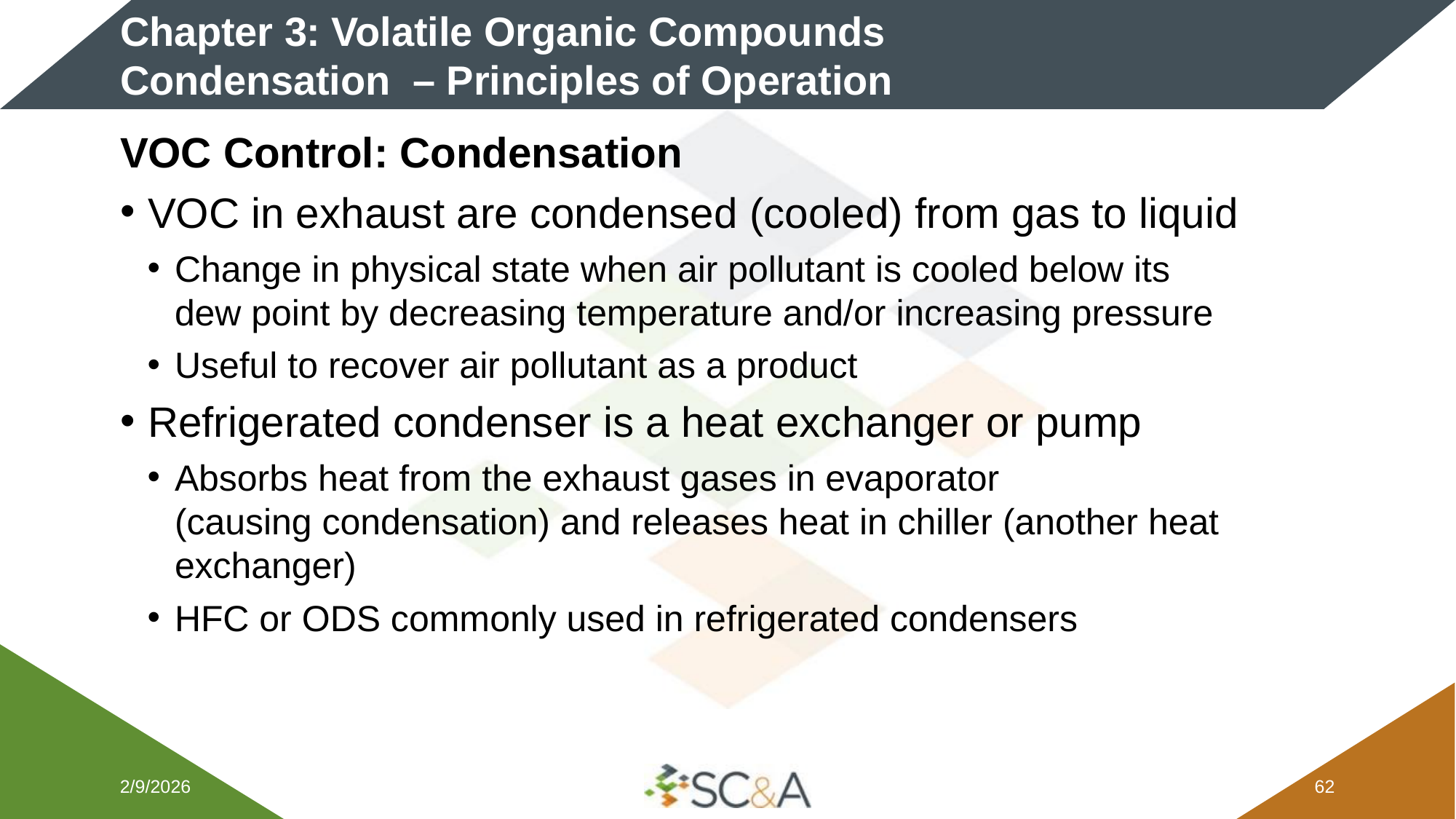

# Chapter 3: Volatile Organic Compounds Condensation  – Principles of Operation
VOC Control: Condensation
VOC in exhaust are condensed (cooled) from gas to liquid​
Change in physical state when air pollutant is cooled below its dew point by decreasing temperature and/or increasing pressure​
Useful to recover air pollutant as a product​
Refrigerated condenser is a heat exchanger or pump​
Absorbs heat from the exhaust gases in evaporator (causing condensation) and releases heat in chiller (another heat exchanger)​
HFC or ODS commonly used in refrigerated condensers
2/9/2026
62